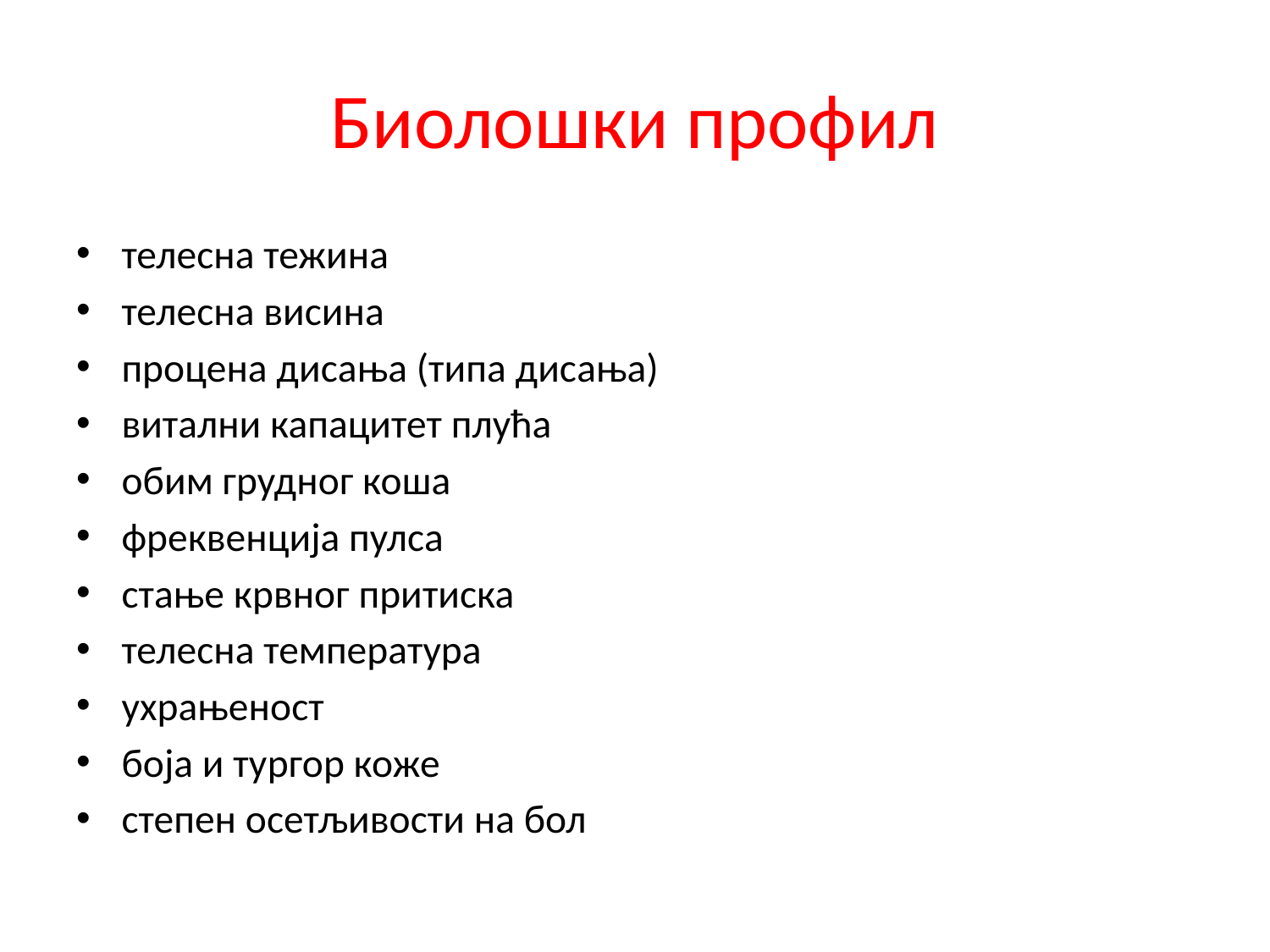

# Биолошки профил
телесна тежина
телесна висина
процена дисања (типа дисања)
витални капацитет плућа
обим грудног коша
фреквенција пулса
стање крвног притиска
телесна температура
ухрањеност
боја и тургор коже
степен осетљивости на бол